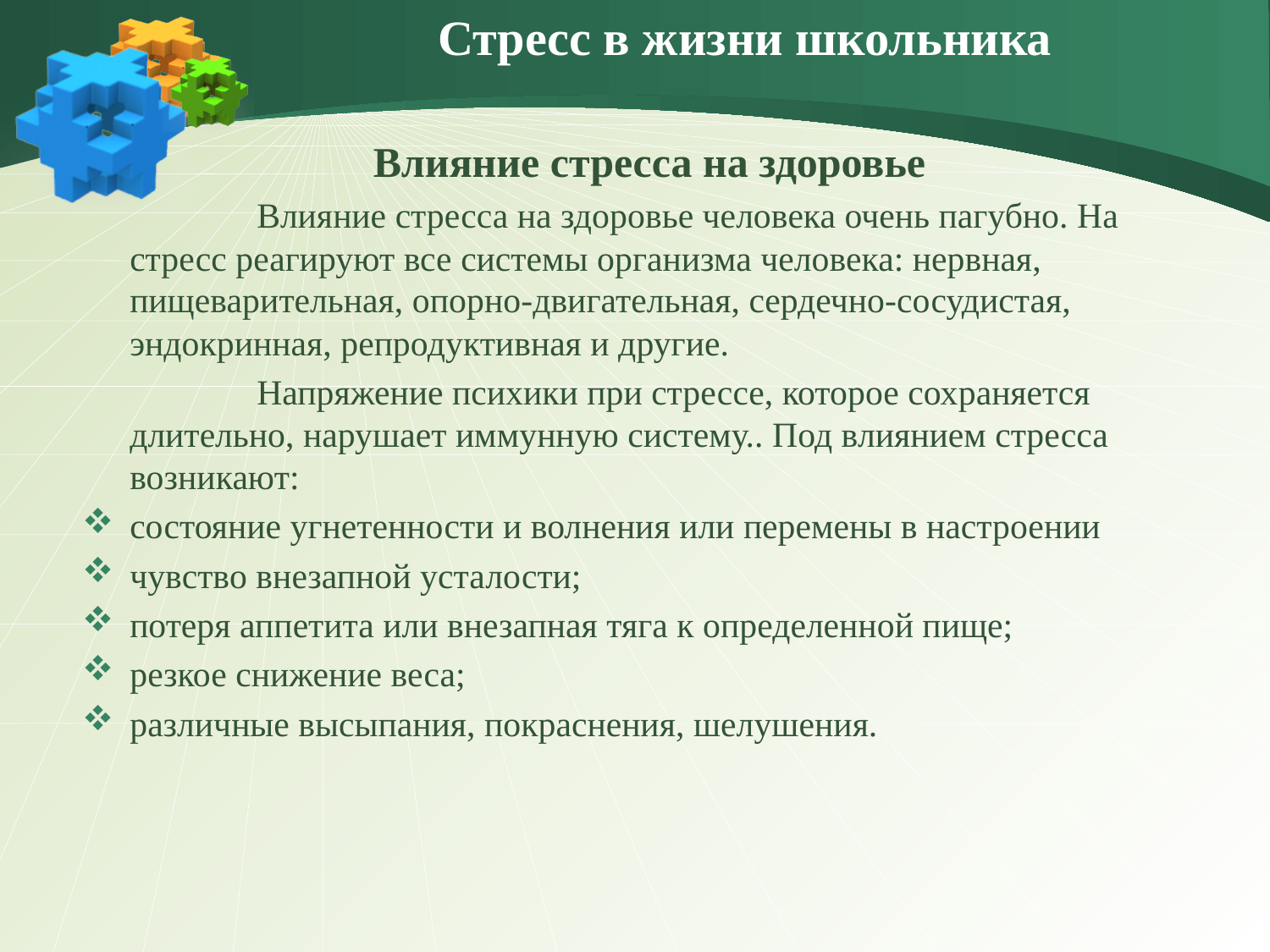

# Стресс в жизни школьника

Влияние стресса на здоровье
		Влияние стресса на здоровье человека очень пагубно. На стресс реагируют все системы организма человека: нервная, пищеварительная, опорно-двигательная, сердечно-сосудистая, эндокринная, репродуктивная и другие.
		Напряжение психики при стрессе, которое сохраняется длительно, нарушает иммунную систему.. Под влиянием стресса возникают:
состояние угнетенности и волнения или перемены в настроении
чувство внезапной усталости;
потеря аппетита или внезапная тяга к определенной пище;
резкое снижение веса;
различные высыпания, покраснения, шелушения.